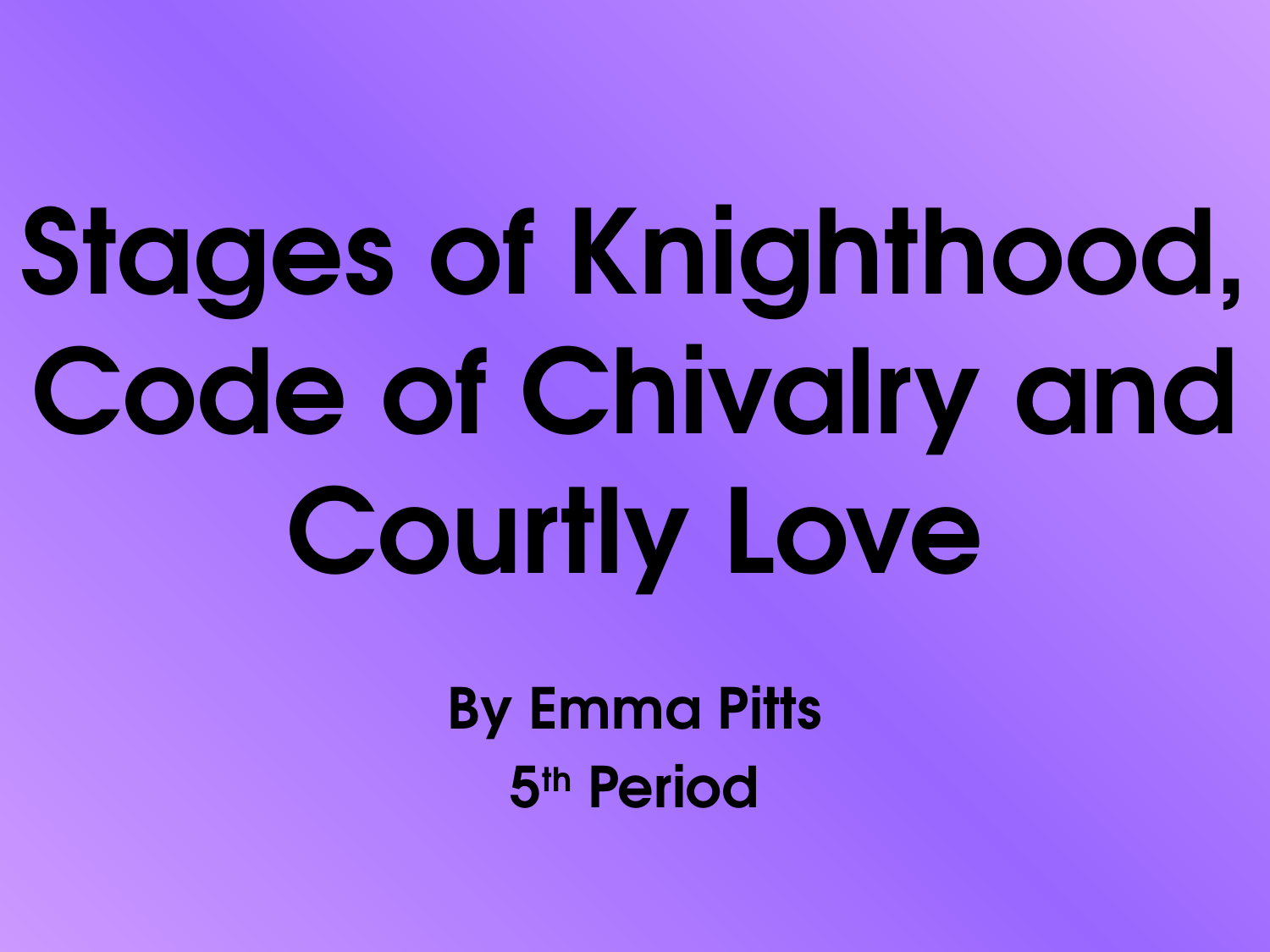

# Stages of Knighthood, Code of Chivalry and Courtly Love
By Emma Pitts
5th Period